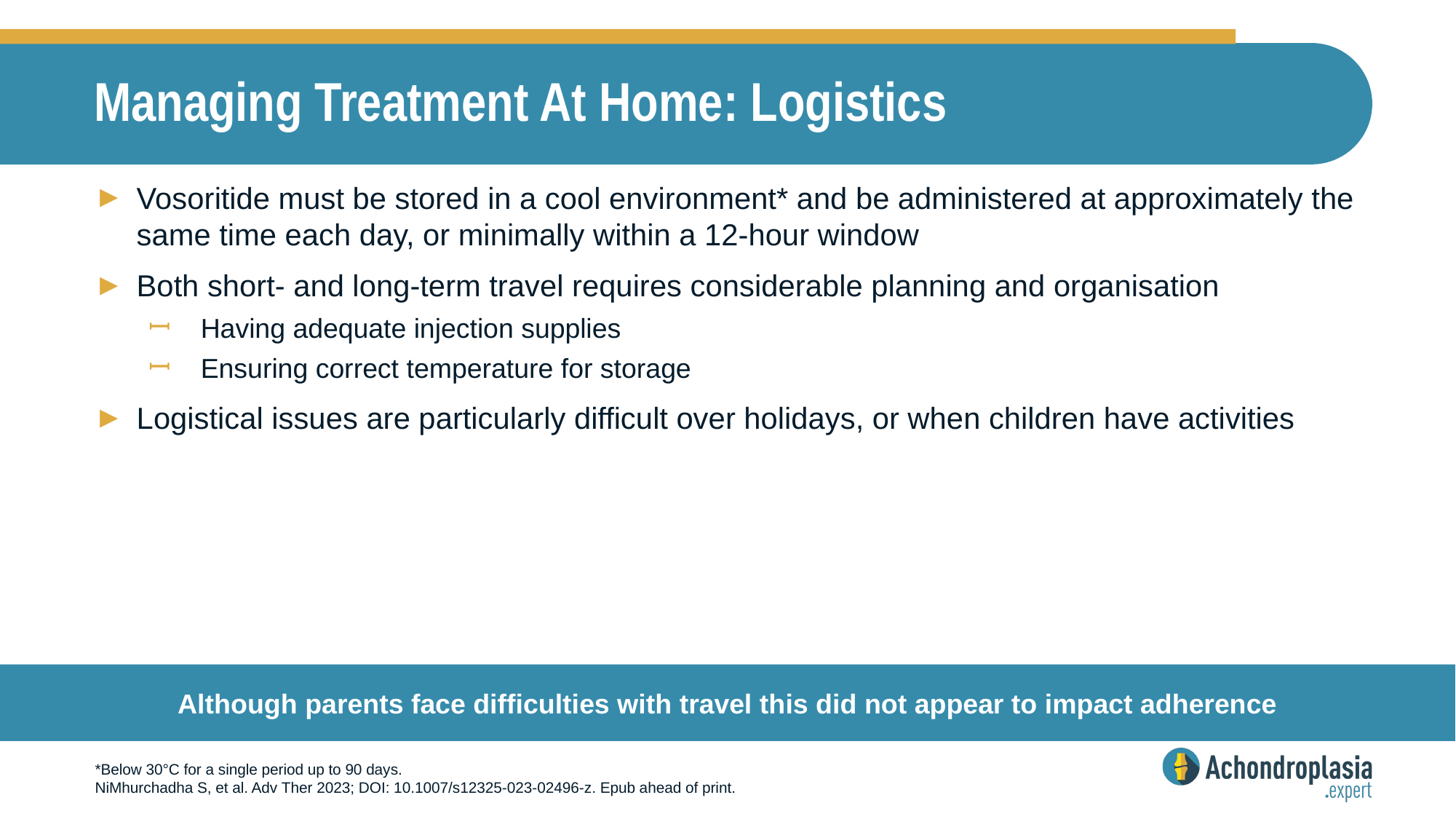

# Managing Treatment At Home: Logistics
Vosoritide must be stored in a cool environment* and be administered at approximately the same time each day, or minimally within a 12-hour window
Both short- and long-term travel requires considerable planning and organisation
Having adequate injection supplies
Ensuring correct temperature for storage
Logistical issues are particularly difficult over holidays, or when children have activities
Although parents face difficulties with travel this did not appear to impact adherence
*Below 30°C for a single period up to 90 days.
NiMhurchadha S, et al. Adv Ther 2023; DOI: 10.1007/s12325-023-02496-z. Epub ahead of print.